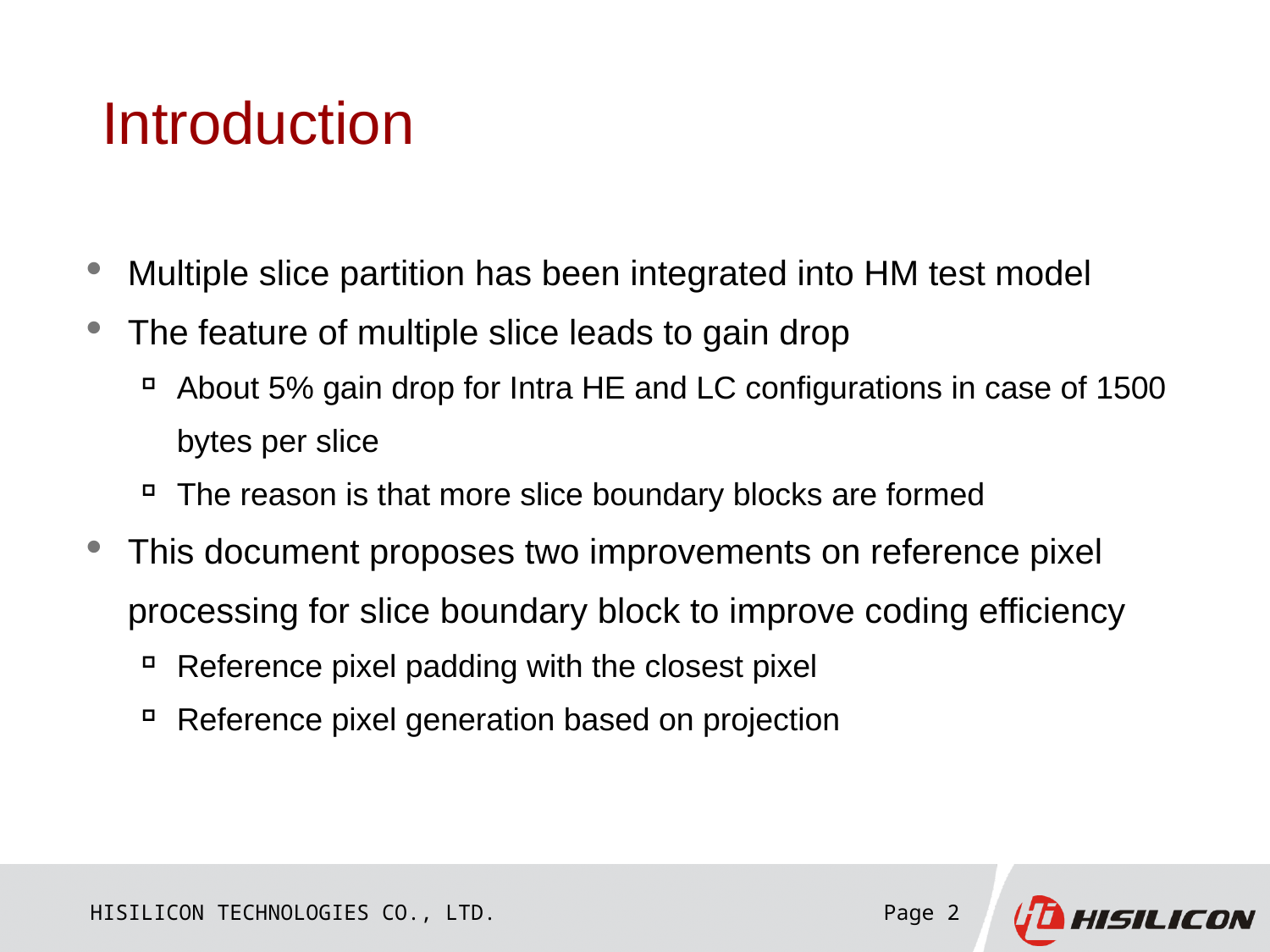

# Introduction
Multiple slice partition has been integrated into HM test model
The feature of multiple slice leads to gain drop
About 5% gain drop for Intra HE and LC configurations in case of 1500 bytes per slice
The reason is that more slice boundary blocks are formed
This document proposes two improvements on reference pixel processing for slice boundary block to improve coding efficiency
Reference pixel padding with the closest pixel
Reference pixel generation based on projection

Page 2